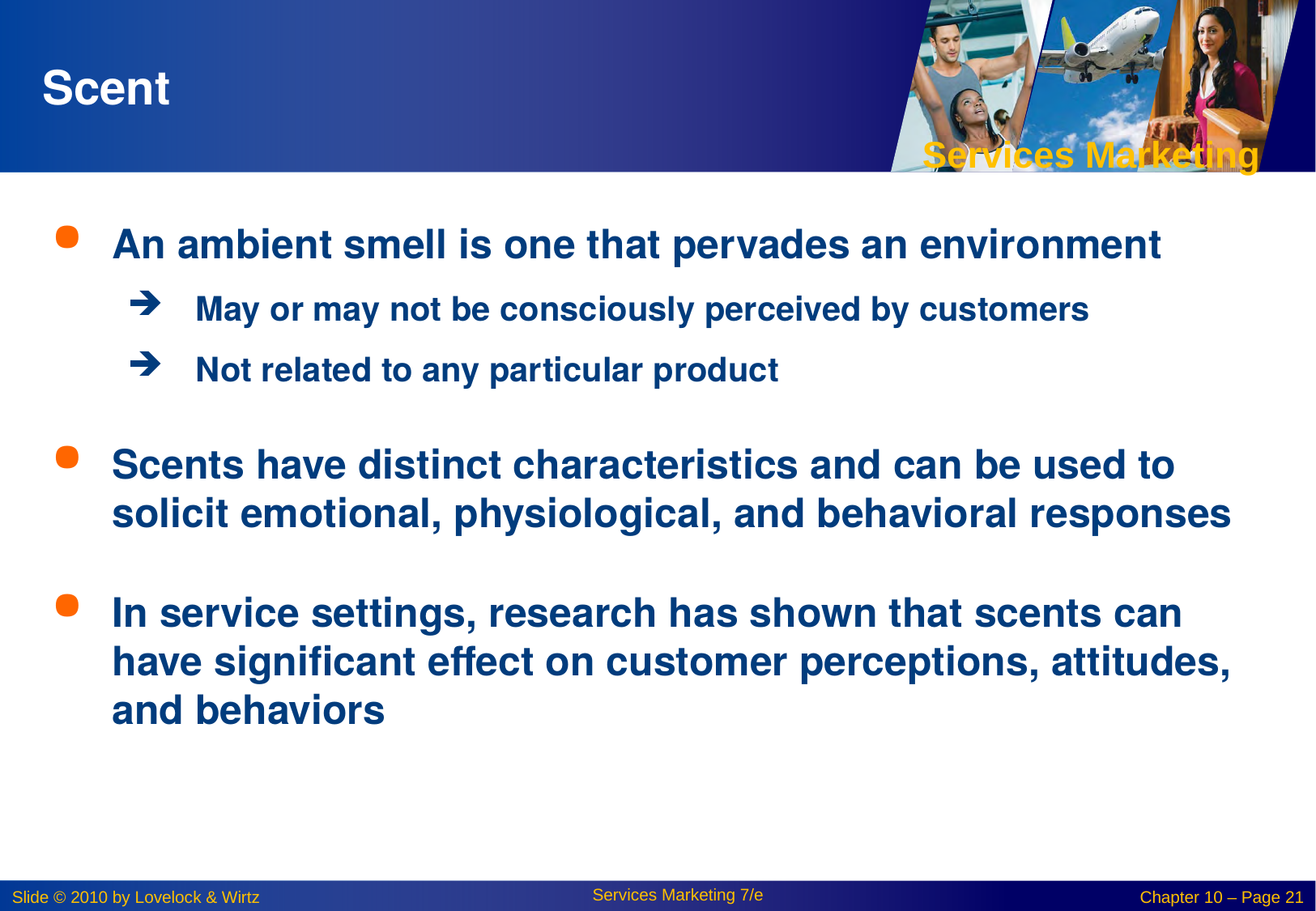

# Scent
An ambient smell is one that pervades an environment
May or may not be consciously perceived by customers
Not related to any particular product
Scents have distinct characteristics and can be used to solicit emotional, physiological, and behavioral responses
In service settings, research has shown that scents can have significant effect on customer perceptions, attitudes, and behaviors